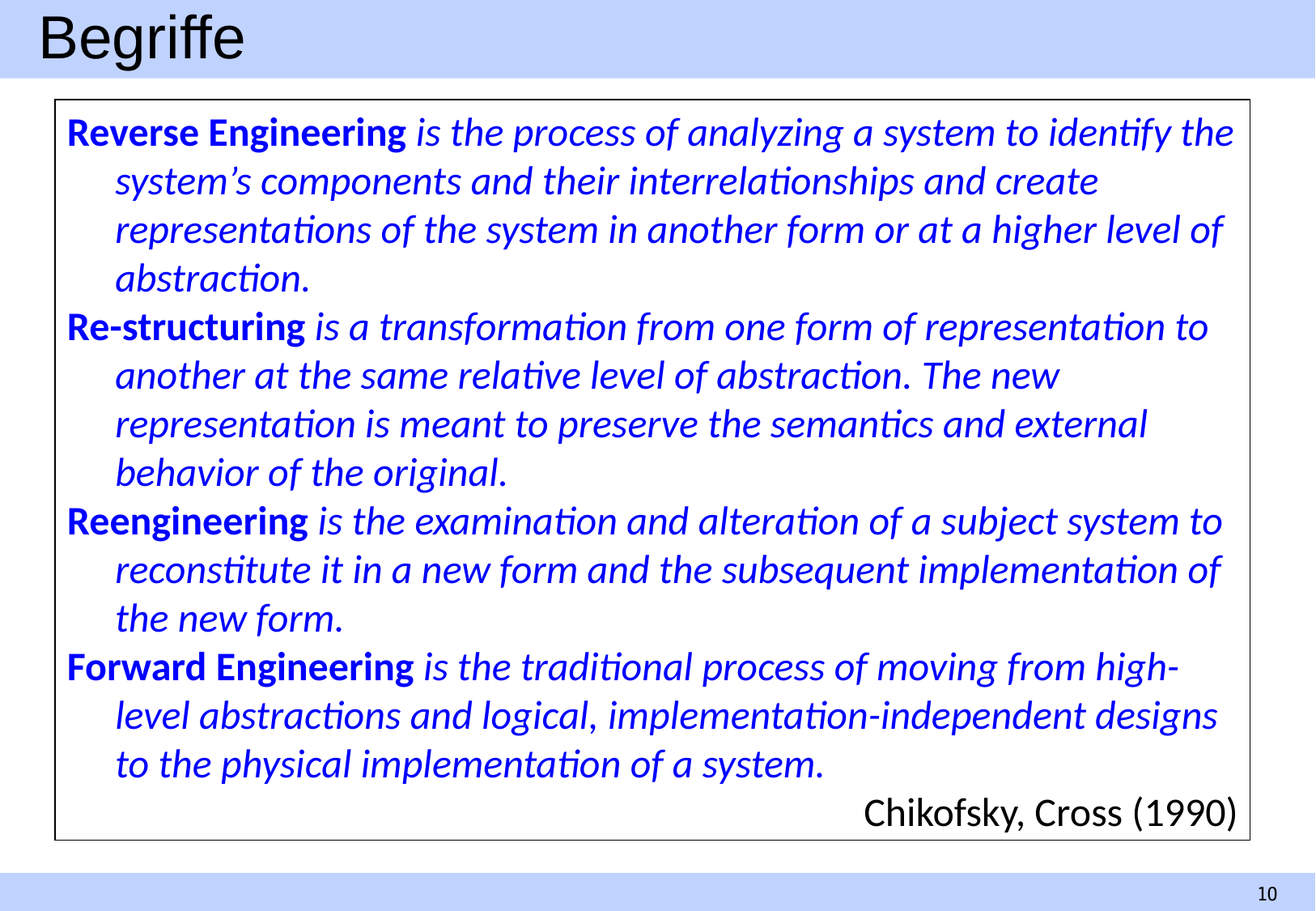

# Begriffe
Reverse Engineering is the process of analyzing a system to identify the system’s components and their interrelationships and create representations of the system in another form or at a higher level of abstraction.
Re-structuring is a transformation from one form of representation to another at the same relative level of abstraction. The new representation is meant to preserve the semantics and external behavior of the original.
Reengineering is the examination and alteration of a subject system to reconstitute it in a new form and the subsequent implementation of the new form.
Forward Engineering is the traditional process of moving from high-level abstractions and logical, implementation-independent designs to the physical implementation of a system.
Chikofsky, Cross (1990)
10